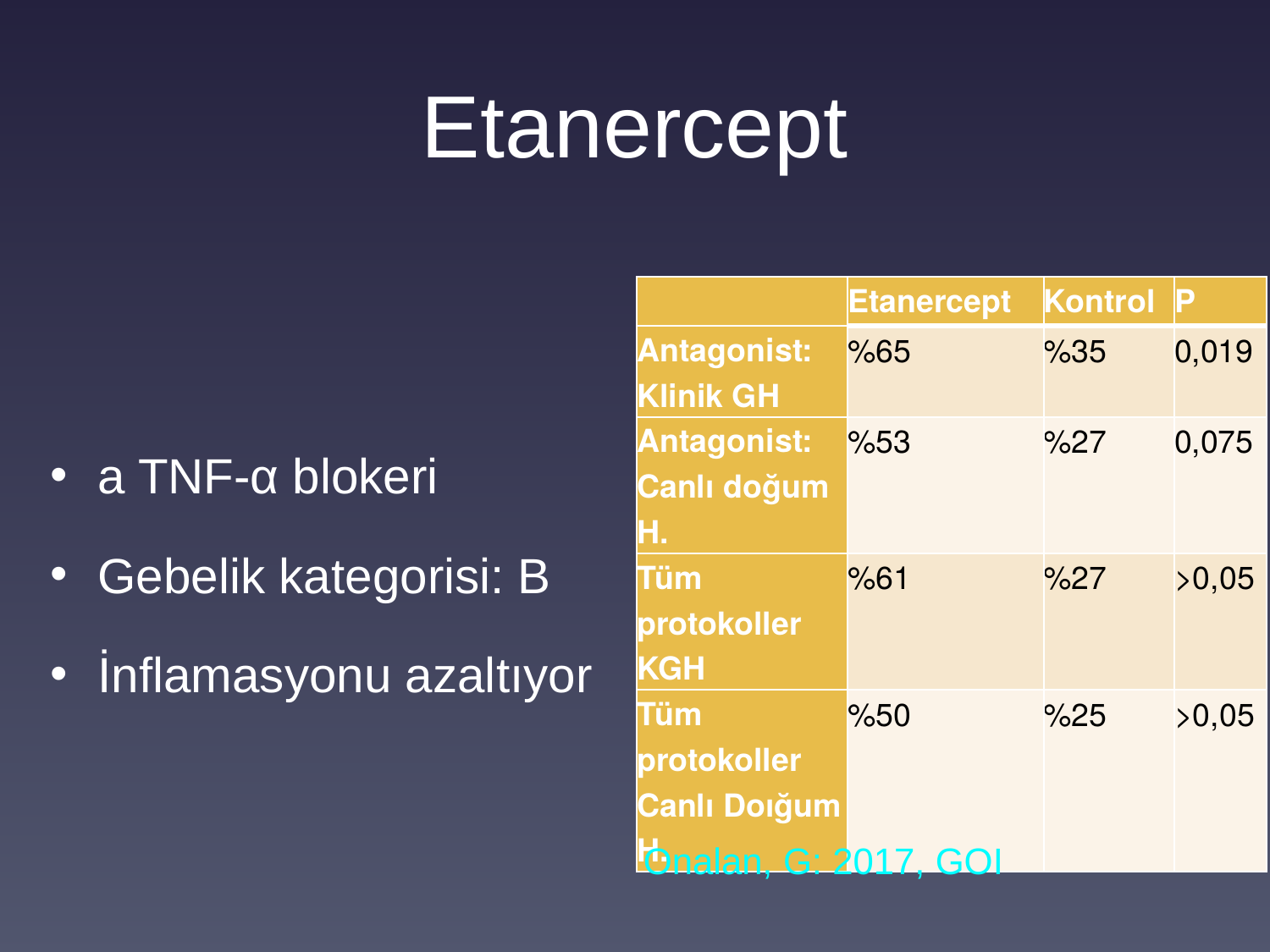

# Etanercept
a TNF-α blokeri
Gebelik kategorisi: B
İnflamasyonu azaltıyor
|  | Etanercept | Kontrol | P |
| --- | --- | --- | --- |
| Antagonist: Klinik GH | %65 | %35 | 0,019 |
| Antagonist: Canlı doğum H. | %53 | %27 | 0,075 |
| Tüm protokoller KGH | %61 | %27 | >0,05 |
| Tüm protokoller Canlı Doığum H. | %50 | %25 | >0,05 |
Onalan, G: 2017, GOI